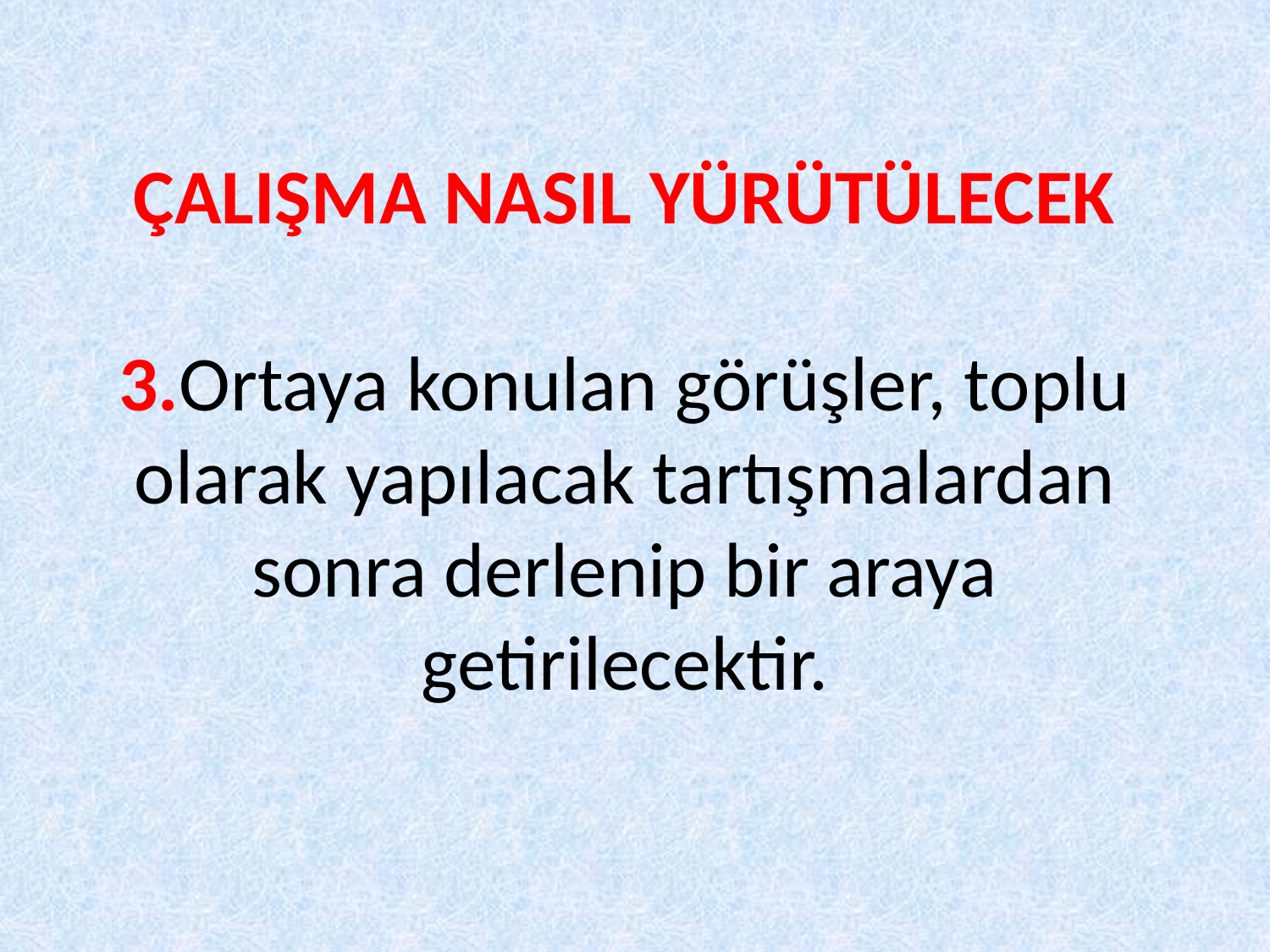

# ÇALIŞMA NASIL YÜRÜTÜLECEK 3.Ortaya konulan görüşler, toplu olarak yapılacak tartışmalardan sonra derlenip bir araya getirilecektir.